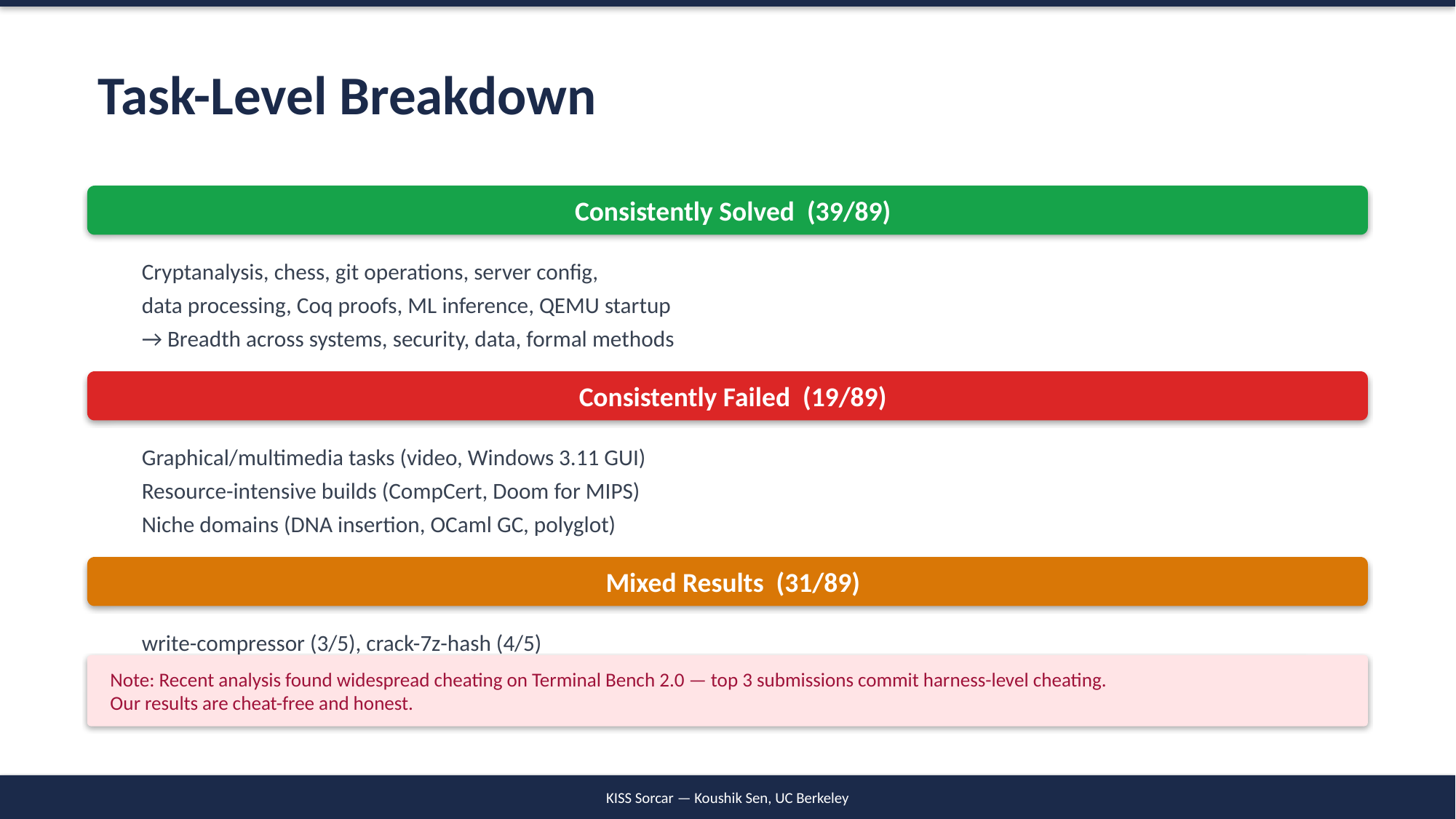

Task-Level Breakdown
Consistently Solved  (39/89)
Cryptanalysis, chess, git operations, server config,
data processing, Coq proofs, ML inference, QEMU startup
→ Breadth across systems, security, data, formal methods
Consistently Failed  (19/89)
Graphical/multimedia tasks (video, Windows 3.11 GUI)
Resource-intensive builds (CompCert, Doom for MIPS)
Niche domains (DNA insertion, OCaml GC, polyglot)
Mixed Results  (31/89)
write-compressor (3/5), crack-7z-hash (4/5)
Non-determinism in model reasoning or timing
Some tasks at boundary of model capability
Note: Recent analysis found widespread cheating on Terminal Bench 2.0 — top 3 submissions commit harness-level cheating.
Our results are cheat-free and honest.
KISS Sorcar — Koushik Sen, UC Berkeley